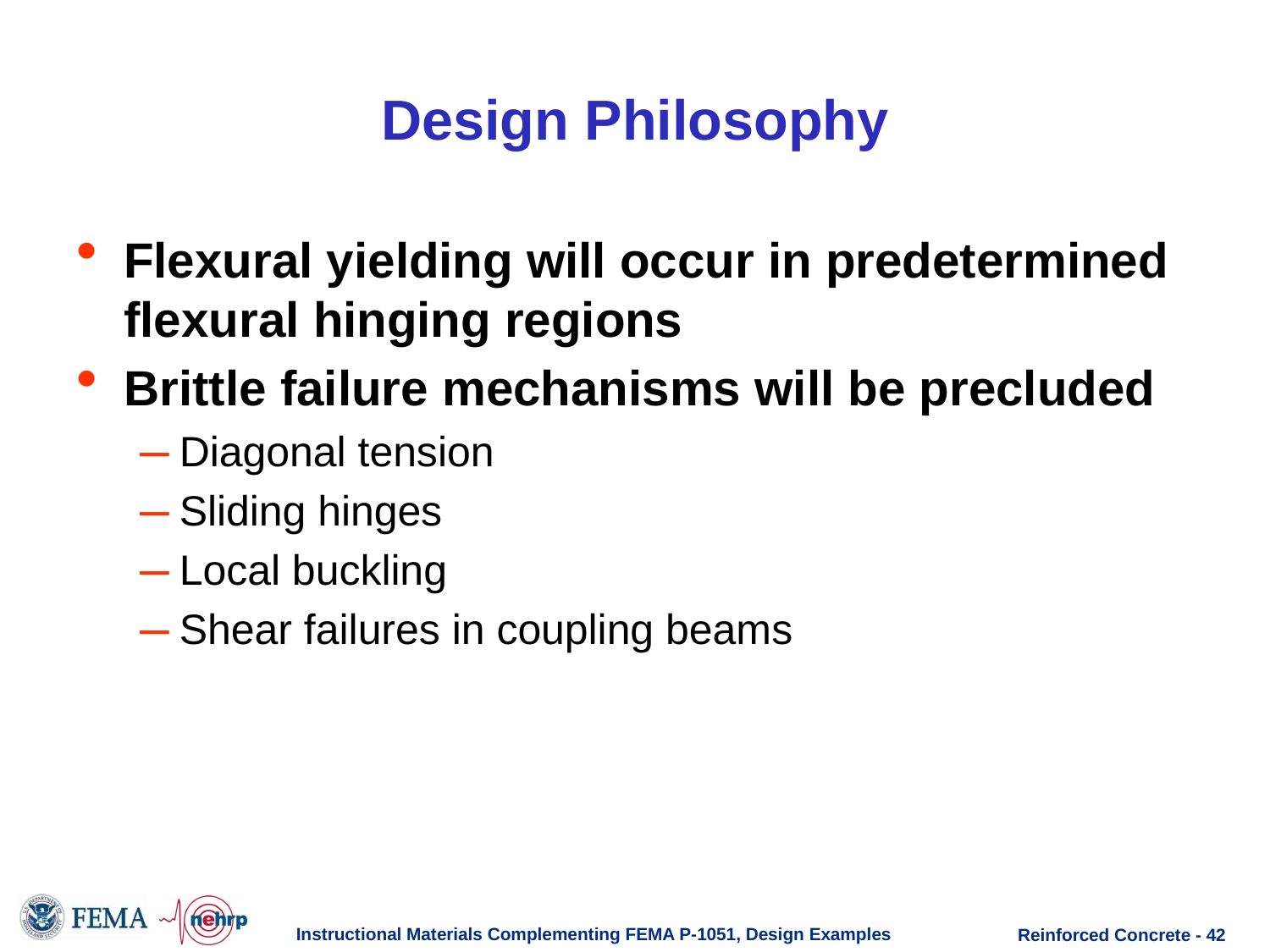

# Design Philosophy
Flexural yielding will occur in predetermined flexural hinging regions
Brittle failure mechanisms will be precluded
Diagonal tension
Sliding hinges
Local buckling
Shear failures in coupling beams
Instructional Materials Complementing FEMA P-1051, Design Examples